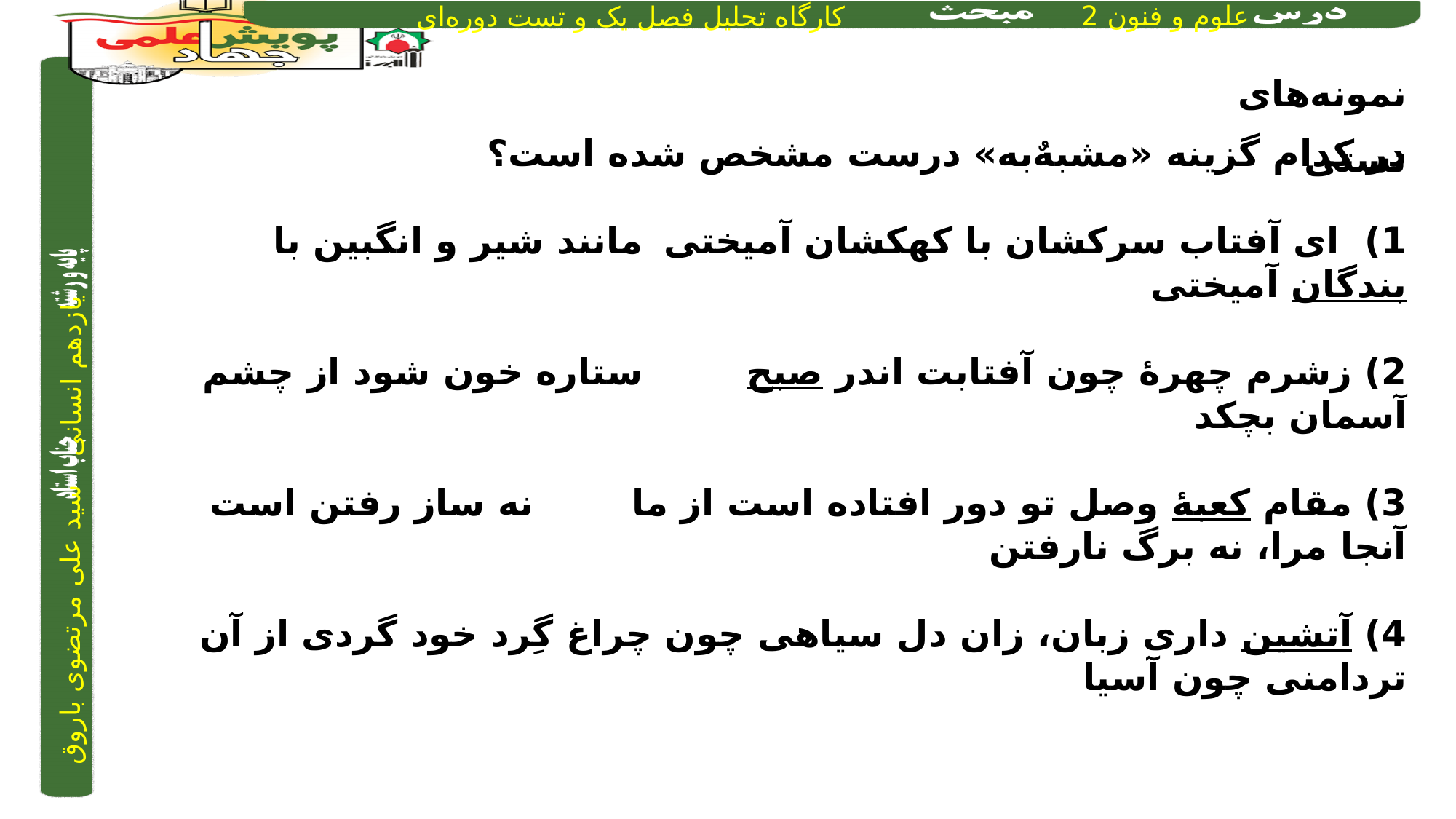

نمونه‌های تستی
در کدام گزینه «مشبهٌ‌به» درست مشخص شده است؟

1)  ای آفتاب سرکشان با کهکشان آمیختی	 	مانند شیر و انگبین با بندگان آمیختی

2) زشرم چهرۀ چون آفتابت اندر صبح	 	ستاره خون شود از چشم آسمان بچکد

3) مقام کعبۀ وصل تو دور افتاده است از ما	 	نه ساز رفتن است آنجا مرا، نه برگ نارفتن

4) آتشین داری زبان، زان دل سیاهی چون چراغ 	گِرد خود گردی از آن تردامنی چون آسیا

4